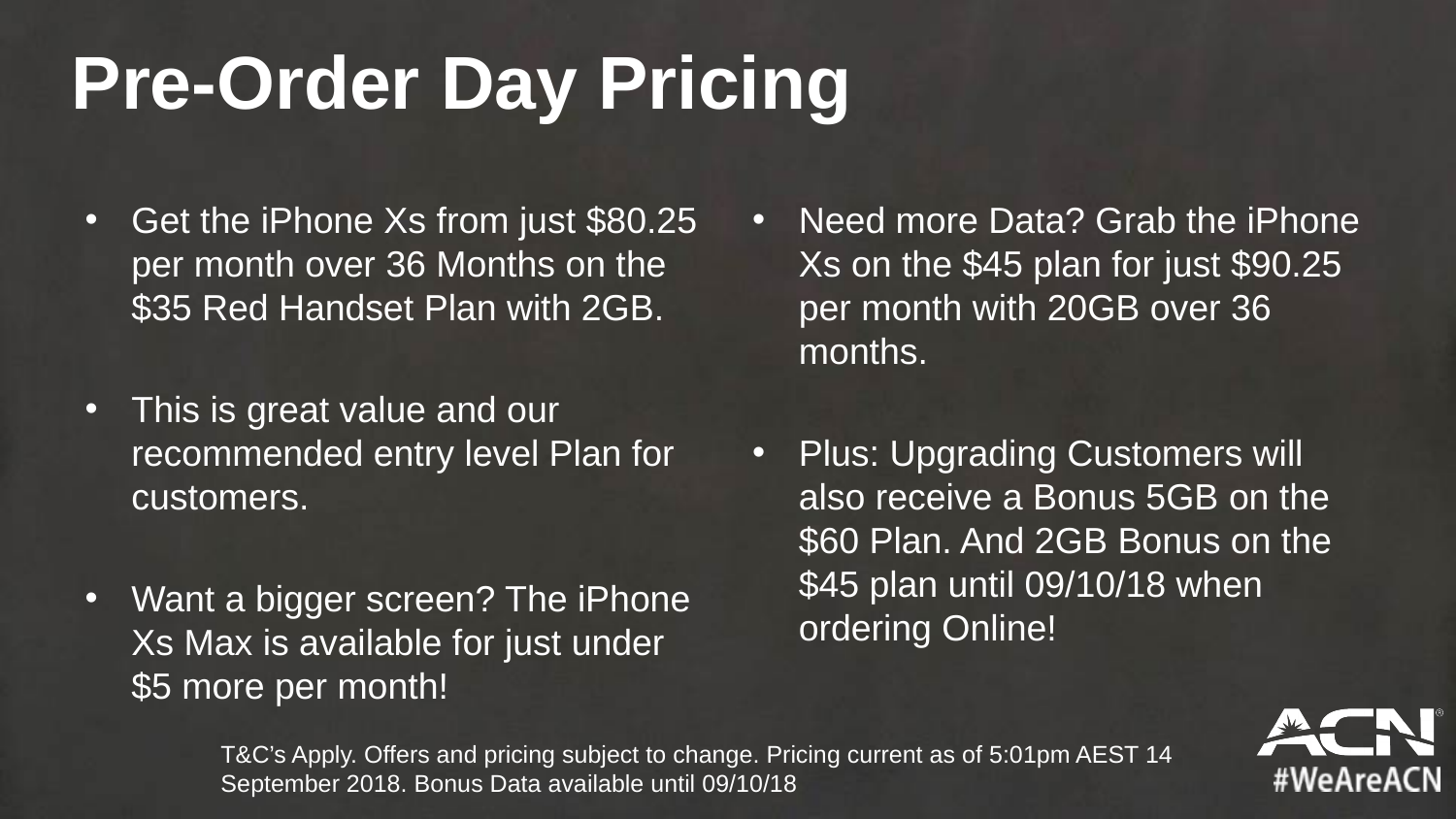

# Pre-Order Day Pricing
Get the iPhone Xs from just $80.25 per month over 36 Months on the $35 Red Handset Plan with 2GB.

This is great value and our recommended entry level Plan for customers.

Want a bigger screen? The iPhone Xs Max is available for just under $5 more per month!

Need more Data? Grab the iPhone Xs on the $45 plan for just $90.25 per month with 20GB over 36 months.

Plus: Upgrading Customers will also receive a Bonus 5GB on the $60 Plan. And 2GB Bonus on the $45 plan until 09/10/18 when ordering Online!
T&C’s Apply. Offers and pricing subject to change. Pricing current as of 5:01pm AEST 14 September 2018. Bonus Data available until 09/10/18